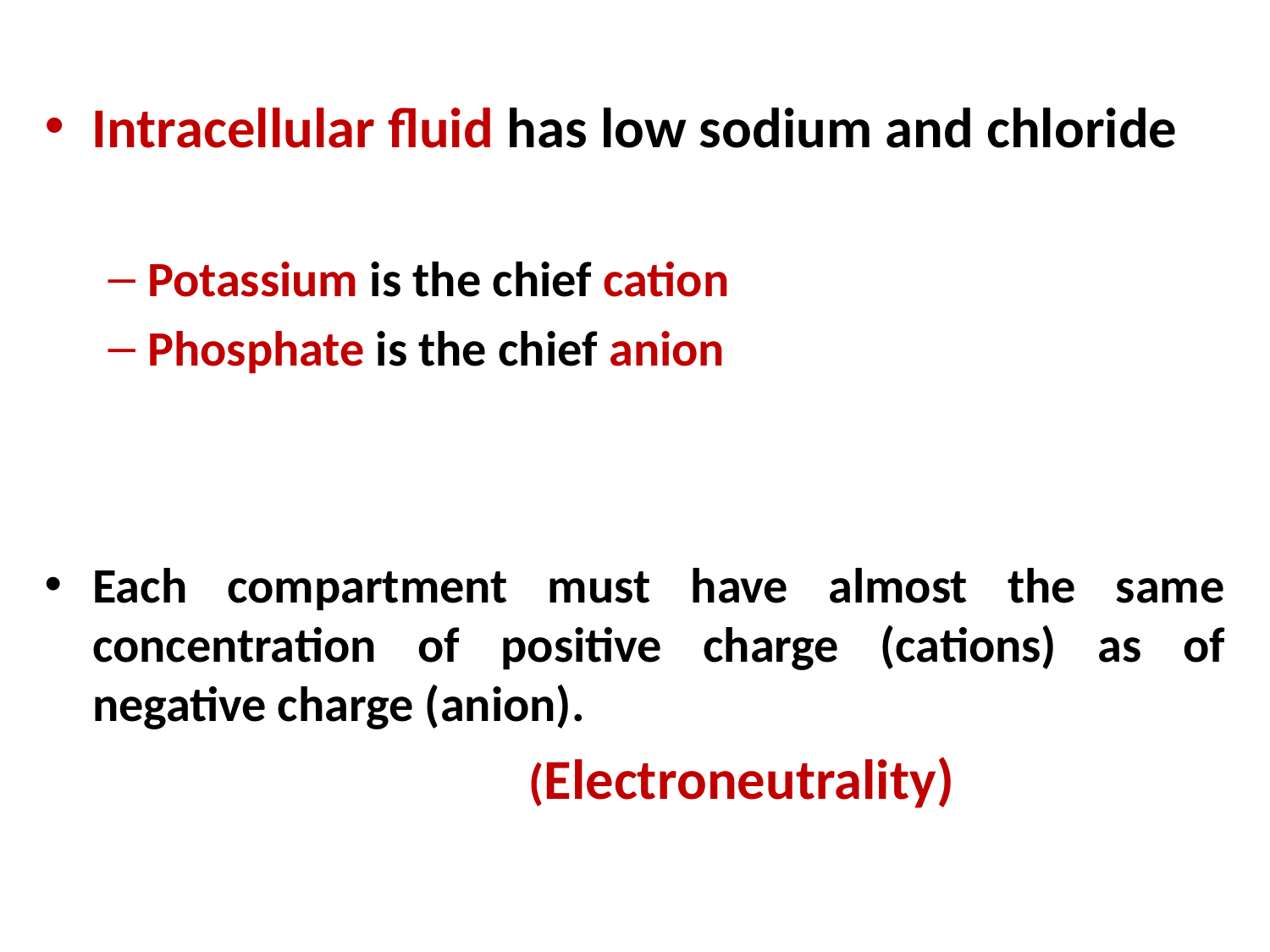

Intracellular fluid has low sodium and chloride

Potassium is the chief cation
Phosphate is the chief anion

Each compartment must have almost the same concentration of positive charge (cations) as of negative charge (anion).
				(Electroneutrality)